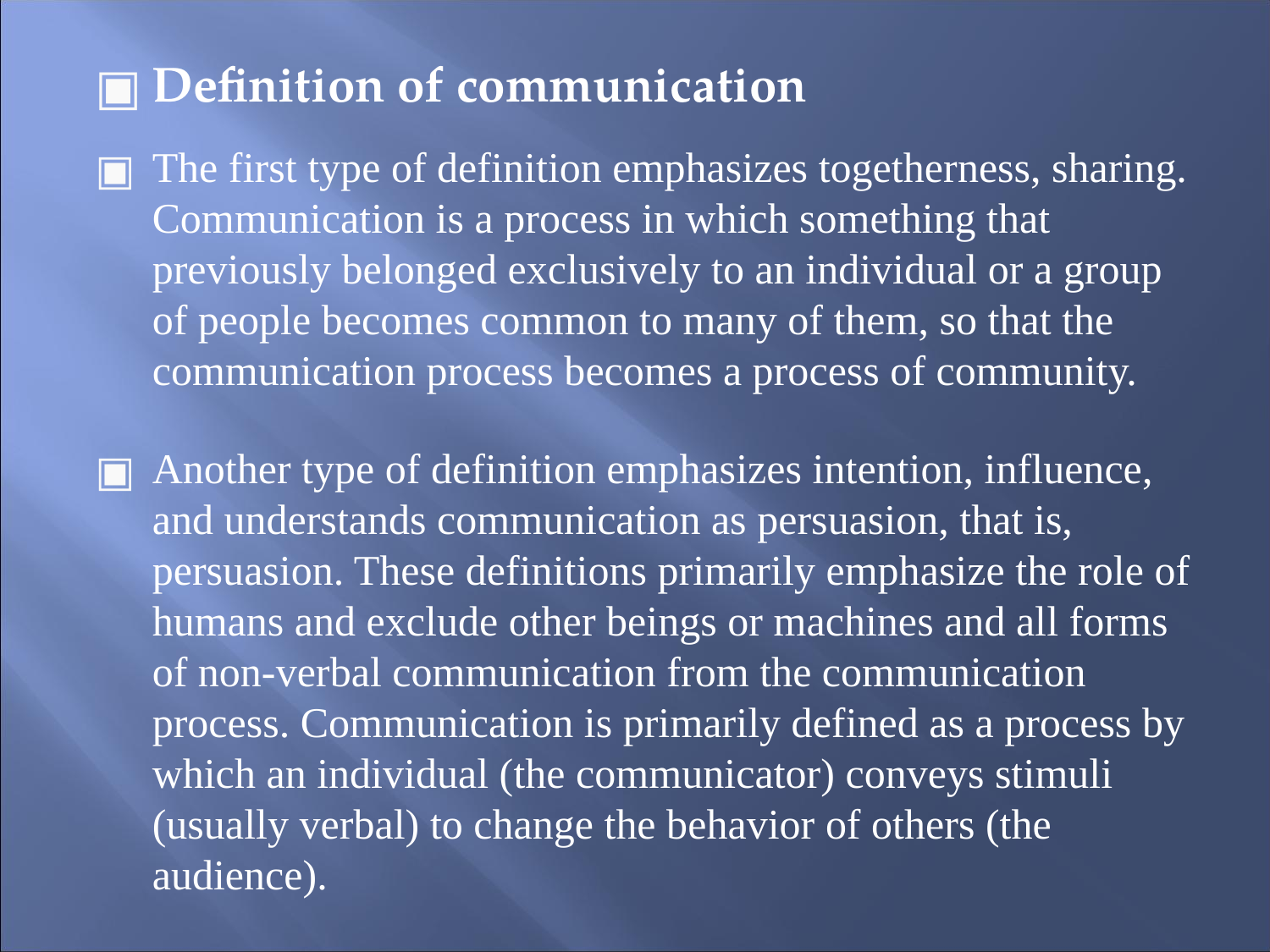

Definition of communication

The first type of definition emphasizes togetherness, sharing. Communication is a process in which something that previously belonged exclusively to an individual or a group of people becomes common to many of them, so that the communication process becomes a process of community.

Another type of definition emphasizes intention, influence, and understands communication as persuasion, that is, persuasion. These definitions primarily emphasize the role of humans and exclude other beings or machines and all forms of non-verbal communication from the communication process. Communication is primarily defined as a process by which an individual (the communicator) conveys stimuli (usually verbal) to change the behavior of others (the audience).